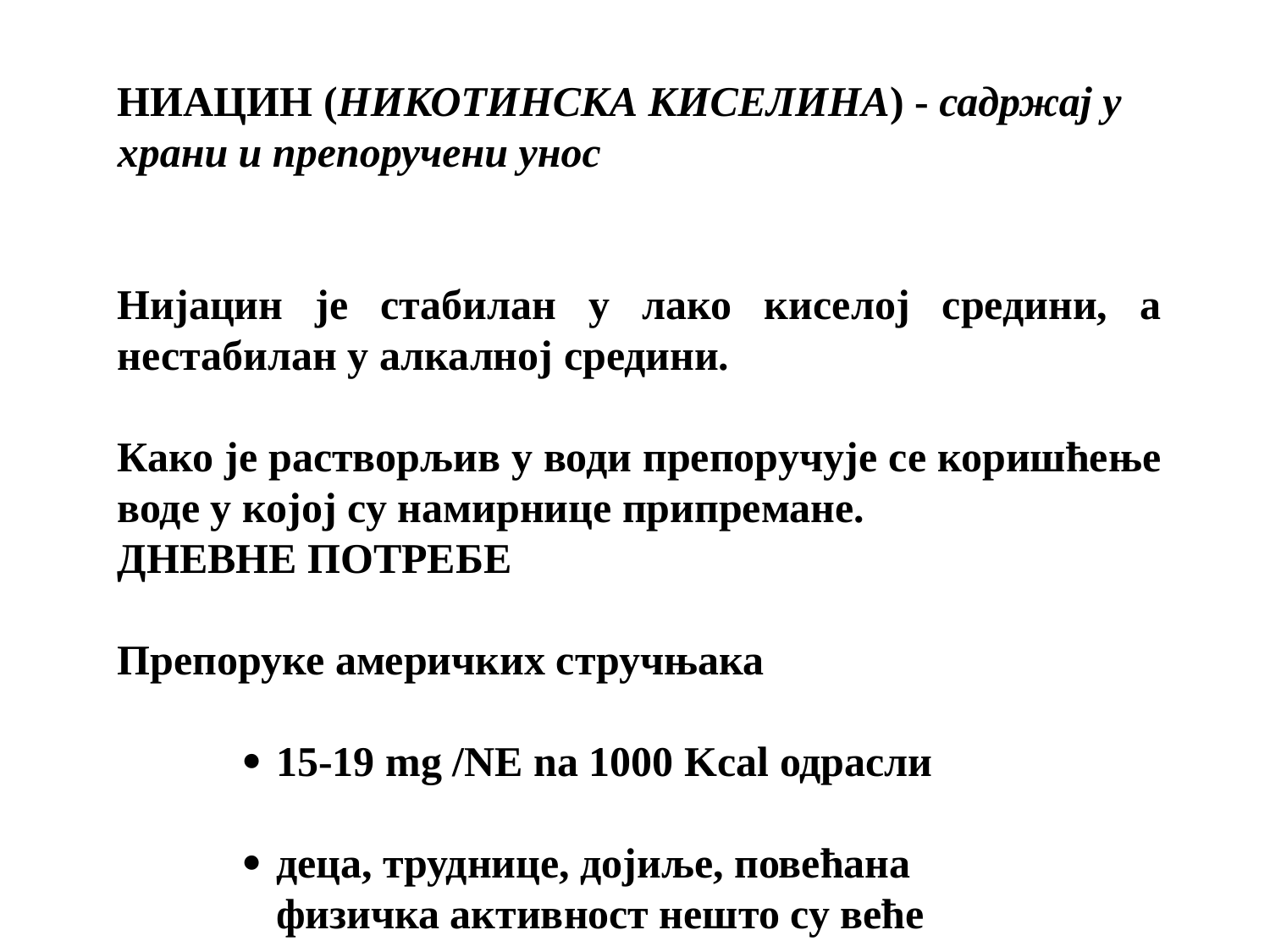

НИАЦИН (НИКОТИНСКА КИСЕЛИНА) - садржај у храни и препоручени унос

Нијацин је стабилан у лако киселој средини, а нестабилан у алкалној средини.

Како је растворљив у води препоручује се коришћење воде у којој су намирнице припремане.
ДНЕВНЕ ПОТРЕБЕ

Препоруке америчких стручњака

•	15-19 mg /NE na 1000 Kcаl одрасли

•	деца, труднице, дојиље, повећана
	физичка активност нешто су веће